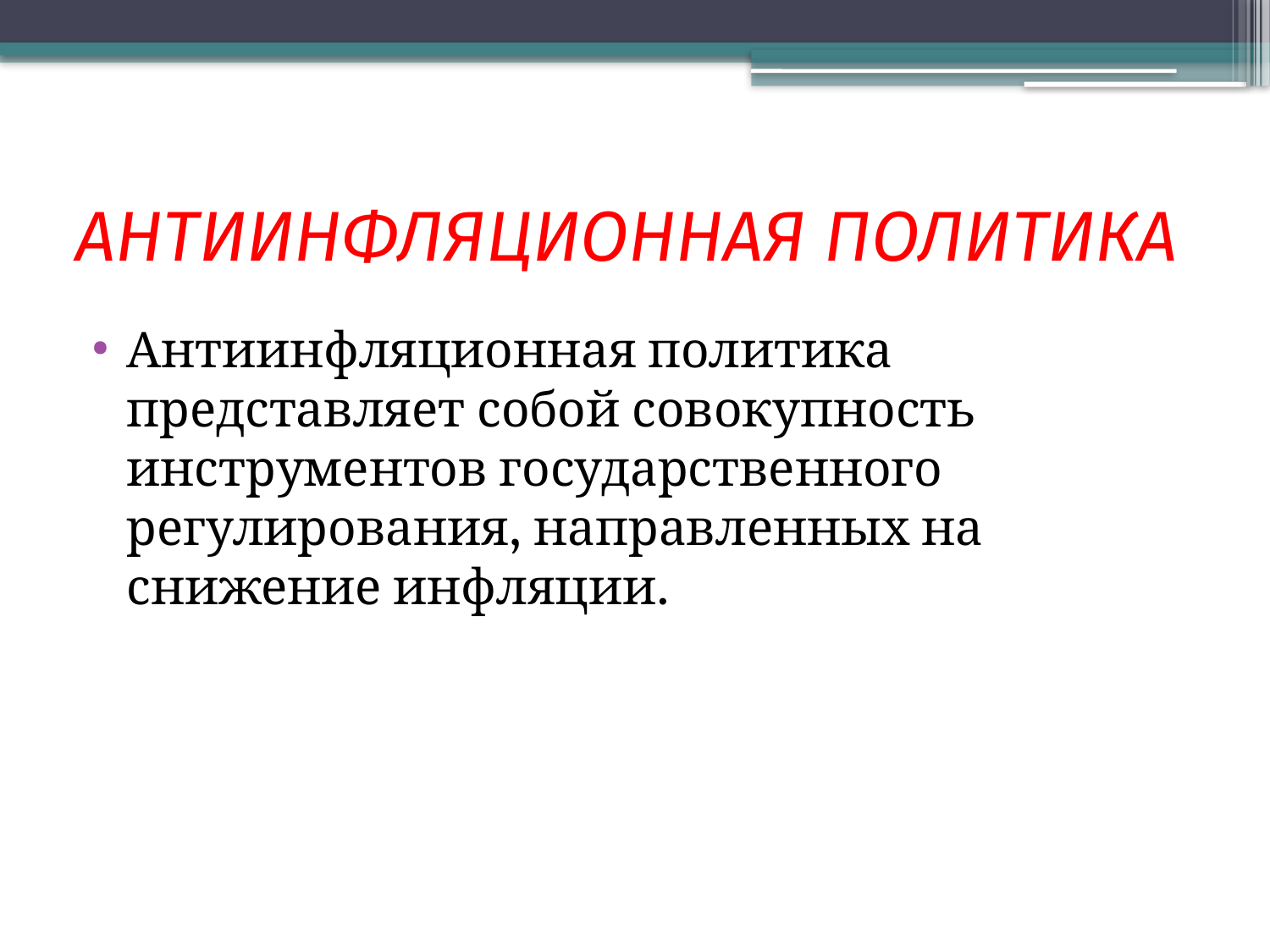

# АНТИИНФЛЯЦИОННАЯ ПОЛИТИКА
Антиинфляционная политика представляет собой совокупность инструментов государственного регулирования, направленных на снижение инфляции.